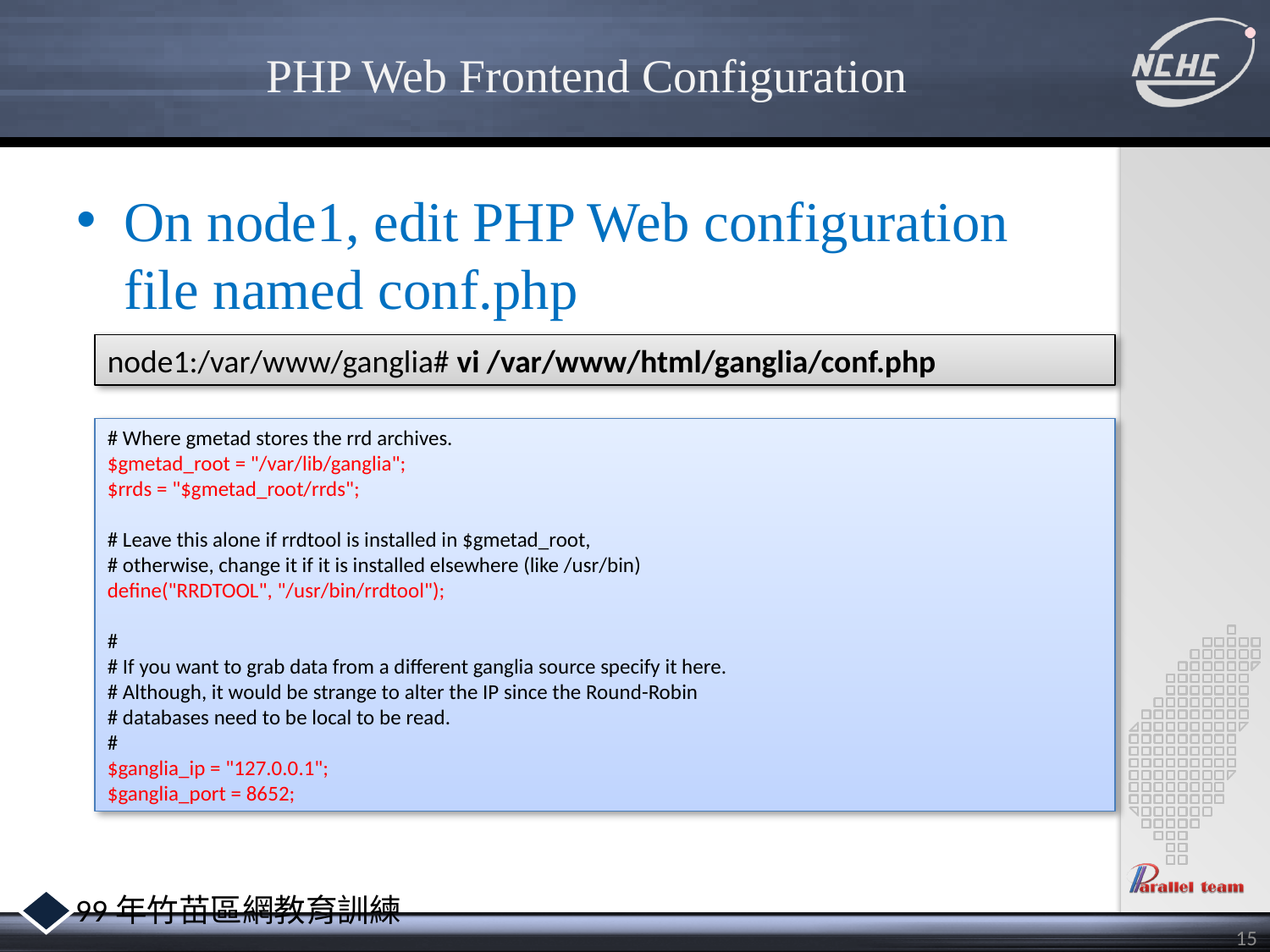

# PHP Web Frontend Configuration
On node1, edit PHP Web configuration file named conf.php
node1:/var/www/ganglia# vi /var/www/html/ganglia/conf.php
# Where gmetad stores the rrd archives.
$gmetad_root = "/var/lib/ganglia";
$rrds = "$gmetad_root/rrds";

# Leave this alone if rrdtool is installed in $gmetad_root,
# otherwise, change it if it is installed elsewhere (like /usr/bin)
define("RRDTOOL", "/usr/bin/rrdtool");

#
# If you want to grab data from a different ganglia source specify it here.
# Although, it would be strange to alter the IP since the Round-Robin
# databases need to be local to be read.
#
$ganglia_ip = "127.0.0.1";
$ganglia_port = 8652;
15